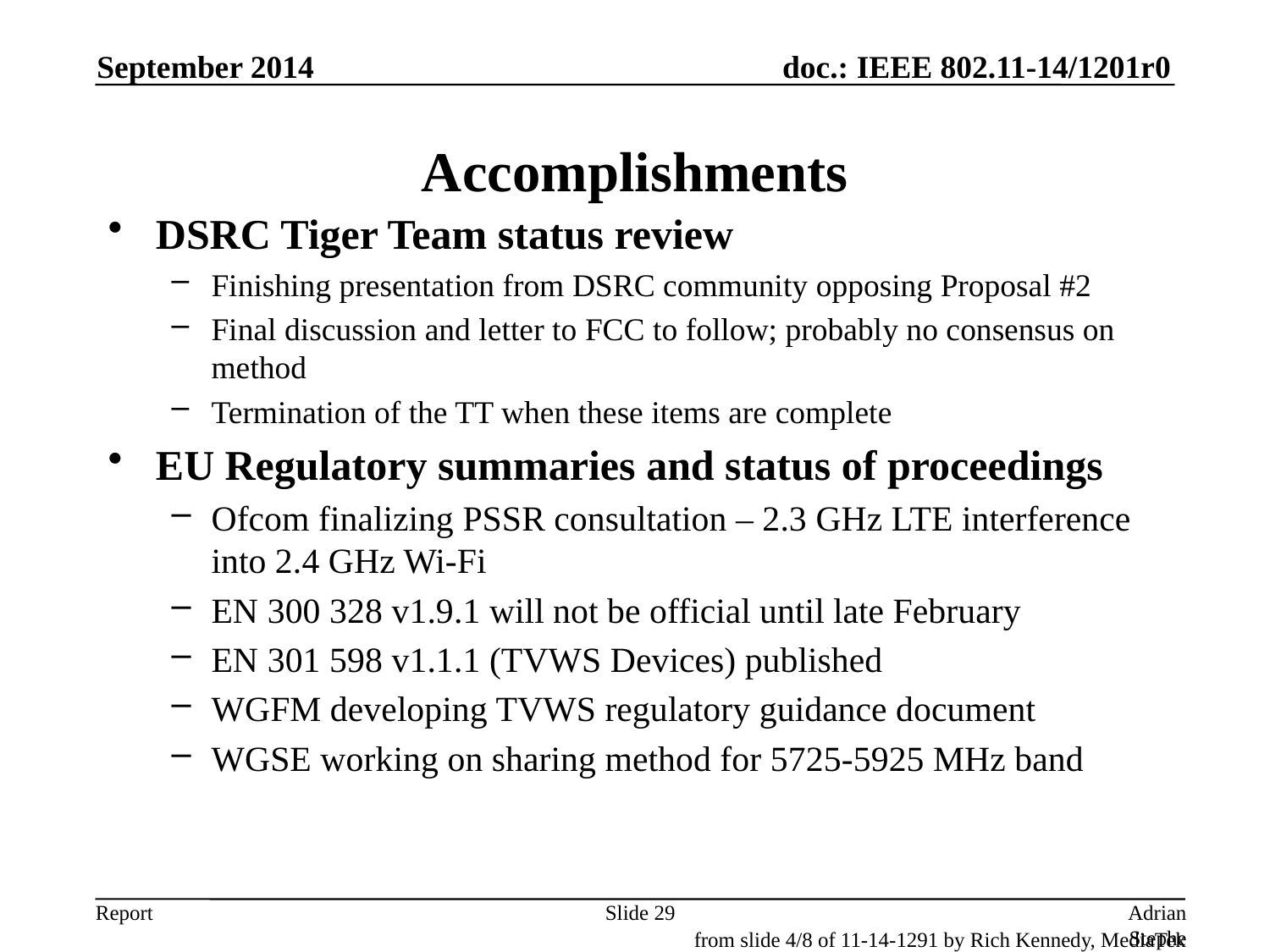

September 2014
# Accomplishments
DSRC Tiger Team status review
Finishing presentation from DSRC community opposing Proposal #2
Final discussion and letter to FCC to follow; probably no consensus on method
Termination of the TT when these items are complete
EU Regulatory summaries and status of proceedings
Ofcom finalizing PSSR consultation – 2.3 GHz LTE interference into 2.4 GHz Wi-Fi
EN 300 328 v1.9.1 will not be official until late February
EN 301 598 v1.1.1 (TVWS Devices) published
WGFM developing TVWS regulatory guidance document
WGSE working on sharing method for 5725-5925 MHz band

Slide 29
Adrian Stephens, Intel Corporation
from slide 4/8 of 11-14-1291 by Rich Kennedy, MediaTek